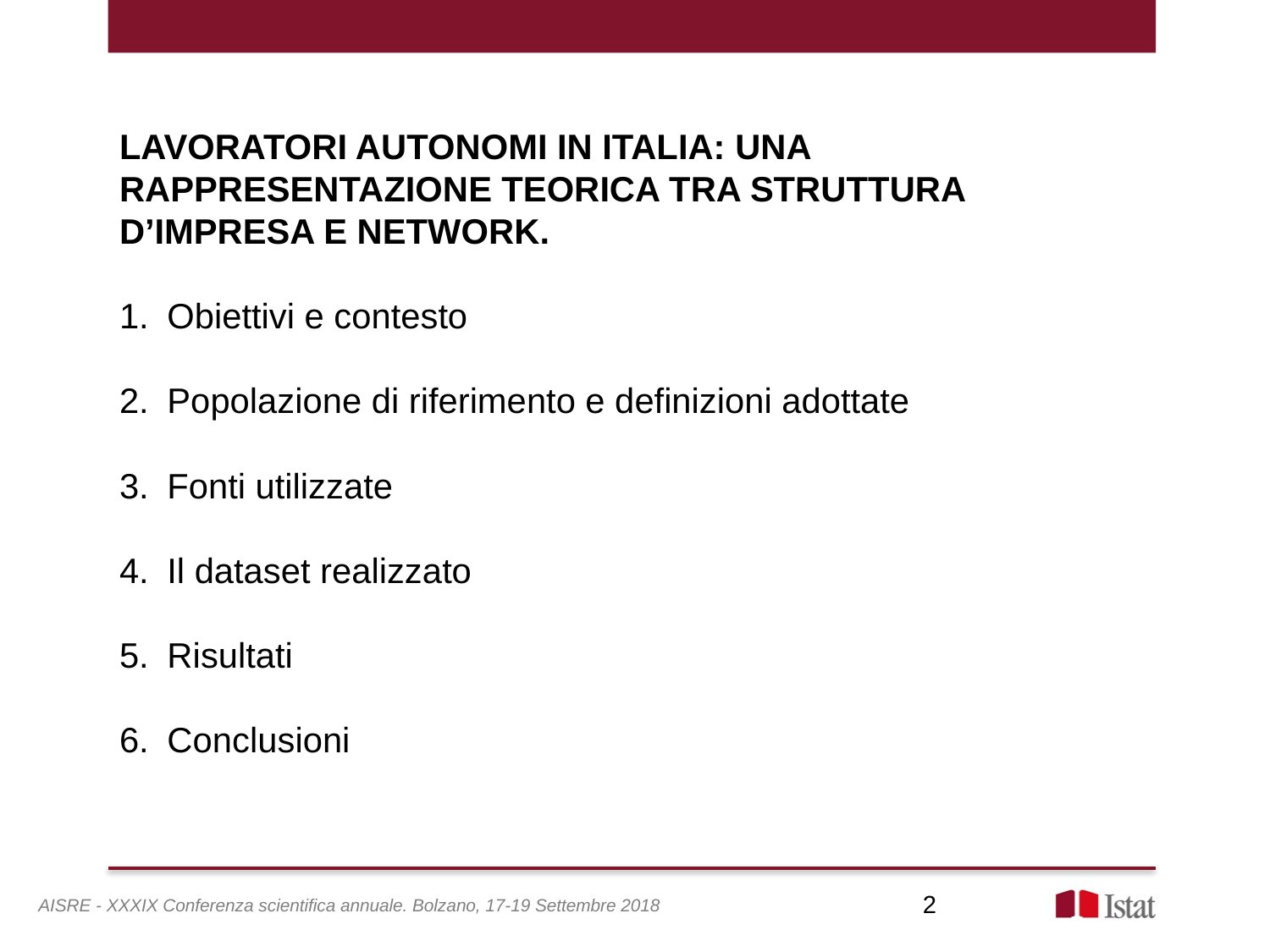

LAVORATORI AUTONOMI IN ITALIA: UNA RAPPRESENTAZIONE TEORICA TRA STRUTTURA D’IMPRESA E NETWORK.

Obiettivi e contesto

Popolazione di riferimento e definizioni adottate

Fonti utilizzate

Il dataset realizzato

Risultati

Conclusioni

2
AISRE - XXXIX Conferenza scientifica annuale. Bolzano, 17-19 Settembre 2018